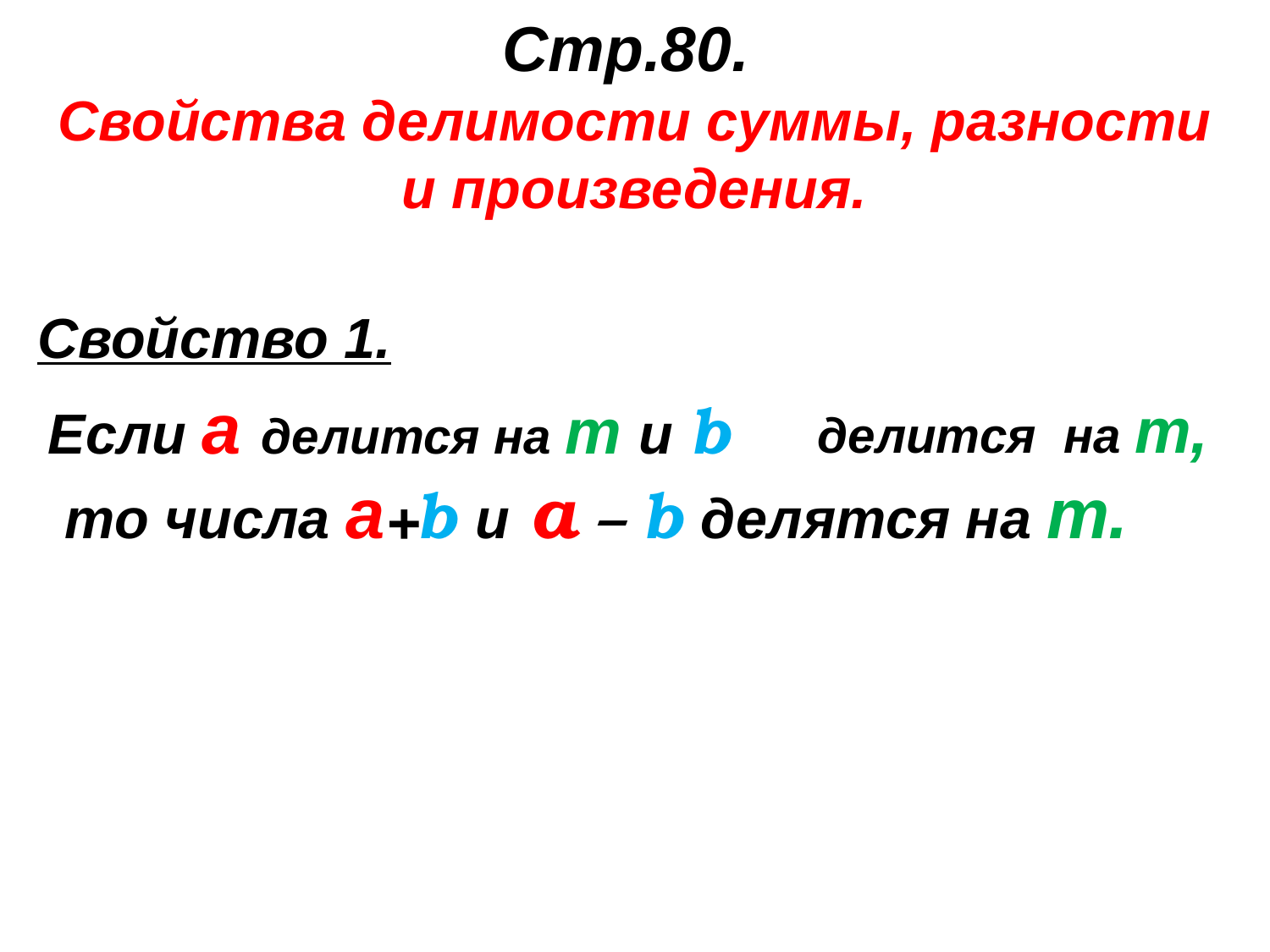

Стр.80.
Свойства делимости суммы, разности и произведения.
Свойство 1.
Если а делится на т и b
 то числа а+b и a – b делятся на т.
делится  на т,